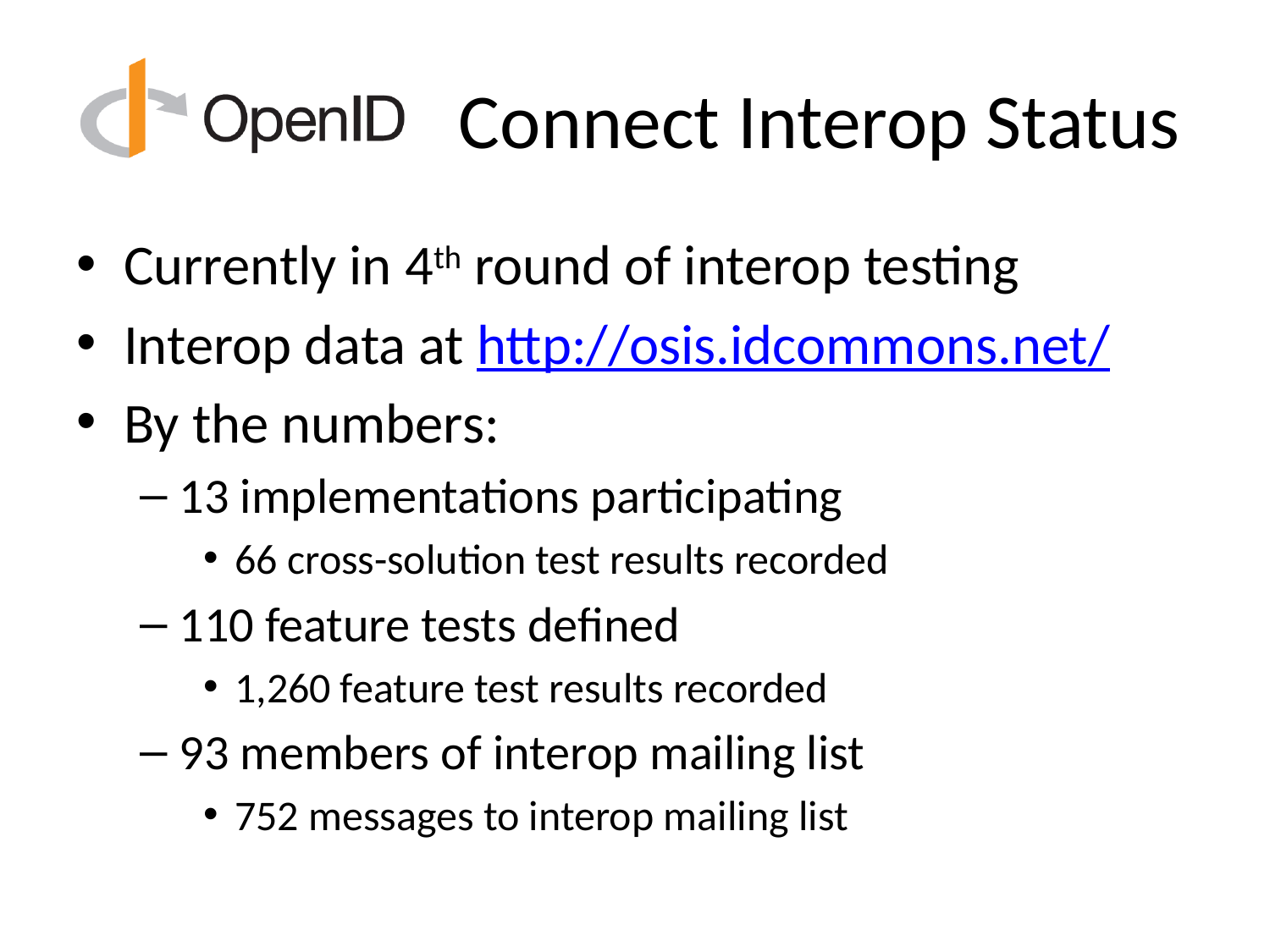

# Connect Interop Status
Currently in 4th round of interop testing
Interop data at http://osis.idcommons.net/
By the numbers:
13 implementations participating
66 cross-solution test results recorded
110 feature tests defined
1,260 feature test results recorded
93 members of interop mailing list
752 messages to interop mailing list